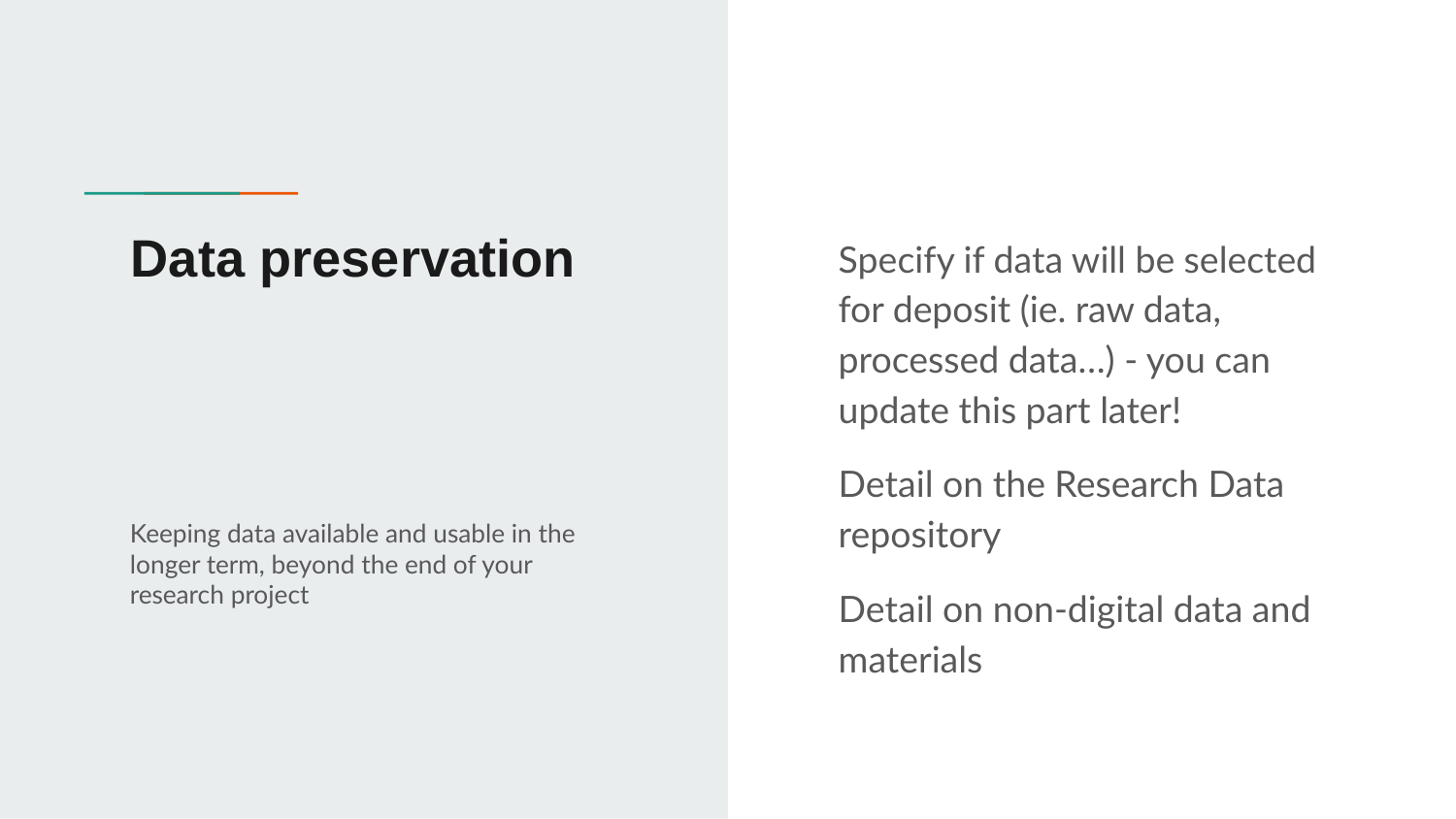

# Data preservation
Specify if data will be selected for deposit (ie. raw data, processed data…) - you can update this part later!
Detail on the Research Data repository
Detail on non-digital data and materials
Keeping data available and usable in the longer term, beyond the end of your research project